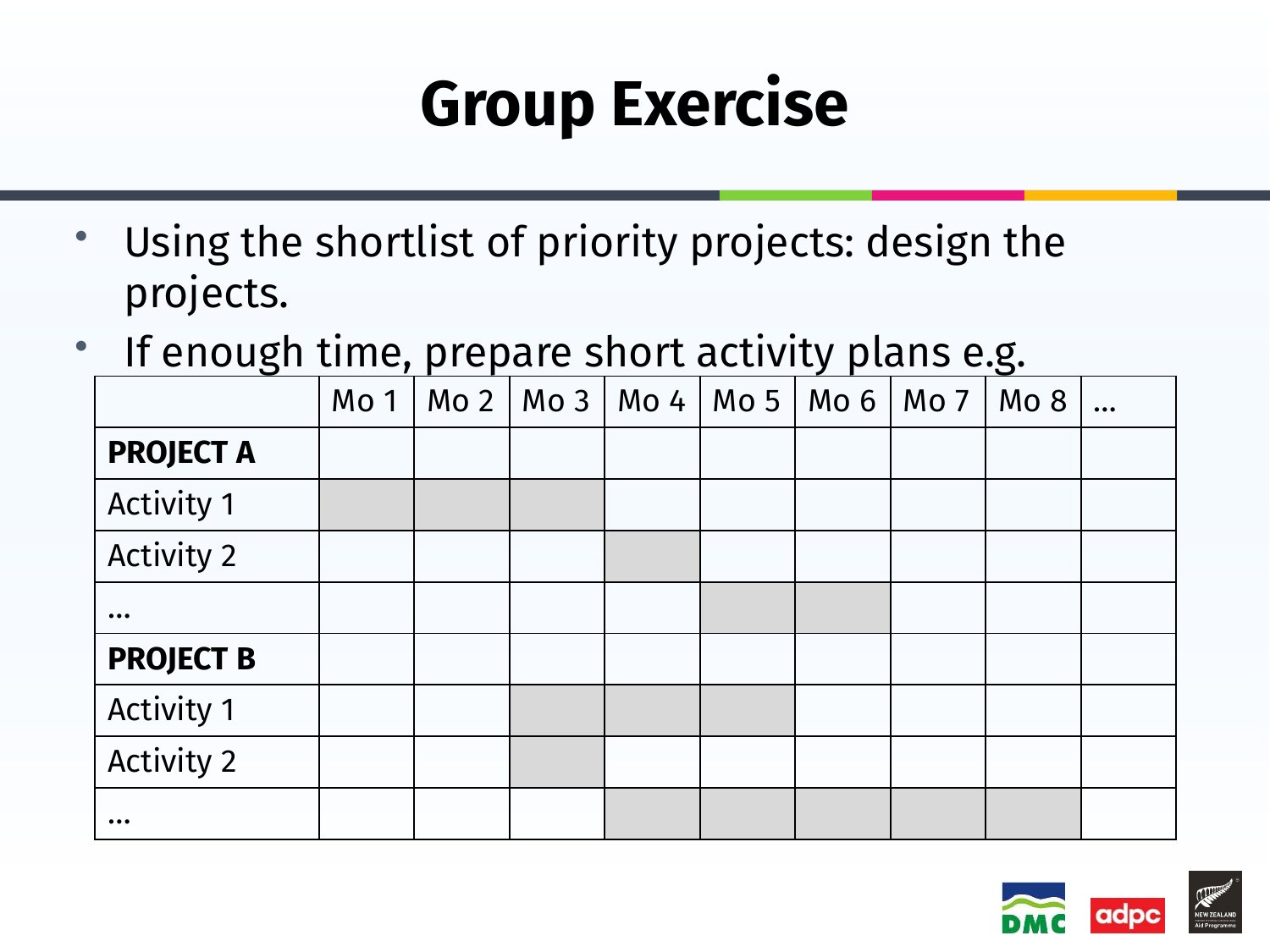

# Group Exercise
Using the shortlist of priority projects: design the projects.
If enough time, prepare short activity plans e.g.
|  | Mo 1 | Mo 2 | Mo 3 | Mo 4 | Mo 5 | Mo 6 | Mo 7 | Mo 8 | … |
| --- | --- | --- | --- | --- | --- | --- | --- | --- | --- |
| PROJECT A |  |  |  |  |  |  |  |  |  |
| Activity 1 |  |  |  |  |  |  |  |  |  |
| Activity 2 |  |  |  |  |  |  |  |  |  |
| … |  |  |  |  |  |  |  |  |  |
| PROJECT B |  |  |  |  |  |  |  |  |  |
| Activity 1 |  |  |  |  |  |  |  |  |  |
| Activity 2 |  |  |  |  |  |  |  |  |  |
| … |  |  |  |  |  |  |  |  |  |